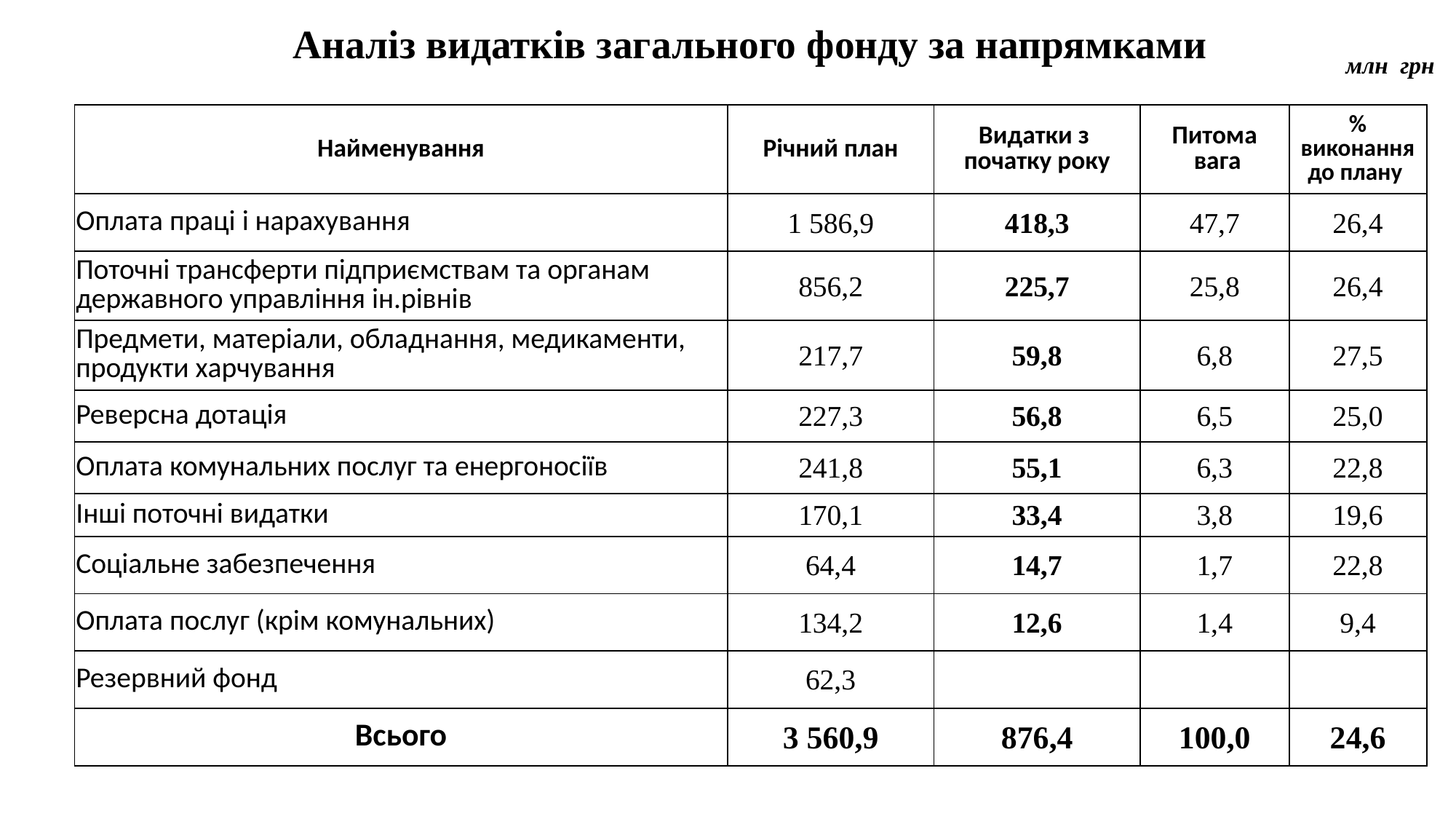

# Аналіз видатків загального фонду за напрямками

млн  грн
| Найменування | Річний план | Видатки з початку року | Питома вага | % виконання до плану |
| --- | --- | --- | --- | --- |
| Оплата праці і нарахування | 1 586,9 | 418,3 | 47,7 | 26,4 |
| Поточні трансферти підприємствам та органам державного управління ін.рівнів | 856,2 | 225,7 | 25,8 | 26,4 |
| Предмети, матеріали, обладнання, медикаменти, продукти харчування | 217,7 | 59,8 | 6,8 | 27,5 |
| Реверсна дотація | 227,3 | 56,8 | 6,5 | 25,0 |
| Оплата комунальних послуг та енергоносіїв | 241,8 | 55,1 | 6,3 | 22,8 |
| Інші поточні видатки | 170,1 | 33,4 | 3,8 | 19,6 |
| Соціальне забезпечення | 64,4 | 14,7 | 1,7 | 22,8 |
| Оплата послуг (крім комунальних) | 134,2 | 12,6 | 1,4 | 9,4 |
| Резервний фонд | 62,3 |  |  |  |
| Всього | 3 560,9 | 876,4 | 100,0 | 24,6 |